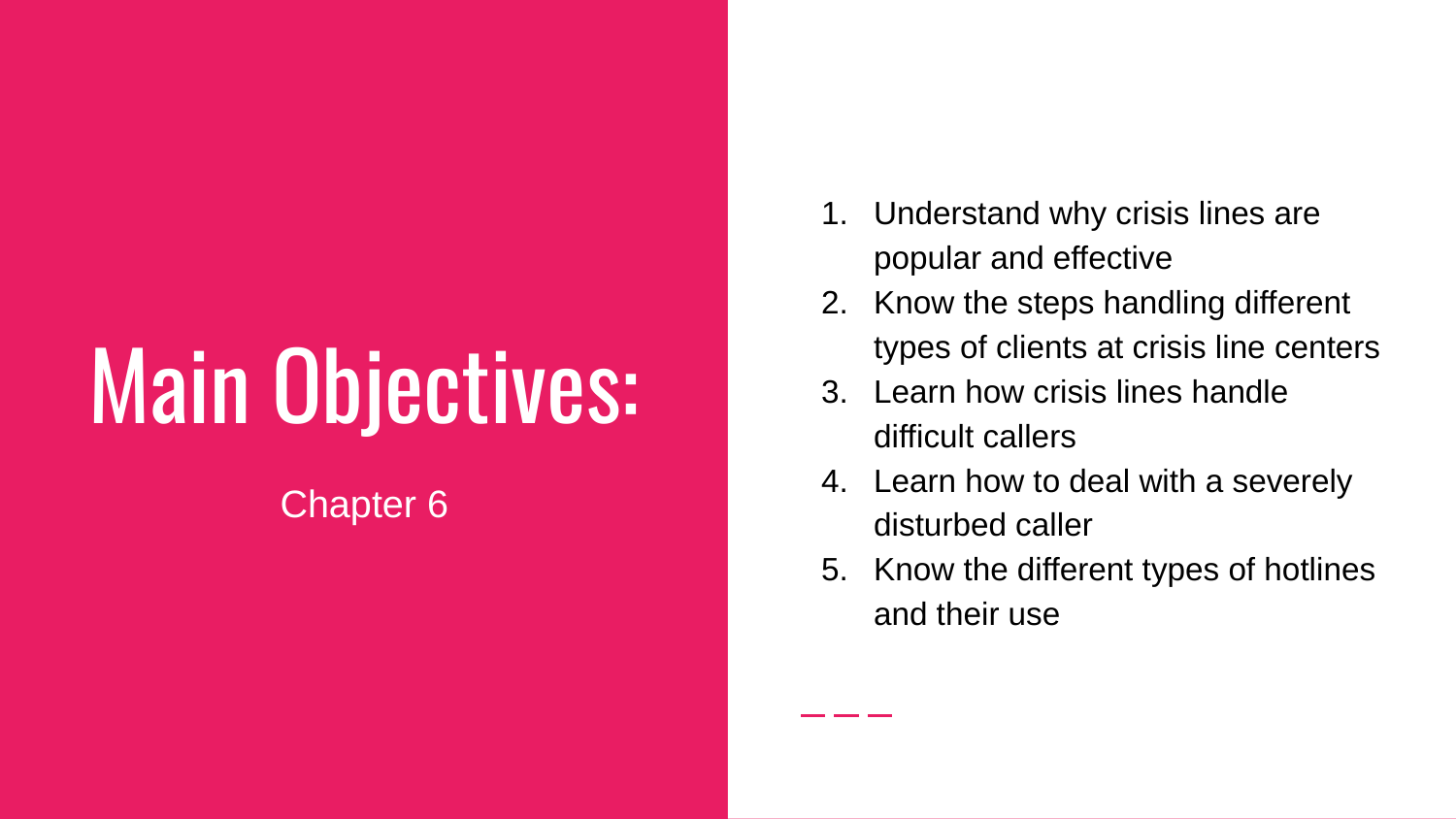

Understand why crisis lines are popular and effective
Know the steps handling different types of clients at crisis line centers
Learn how crisis lines handle difficult callers
Learn how to deal with a severely disturbed caller
Know the different types of hotlines and their use
# Main Objectives:
Chapter 6